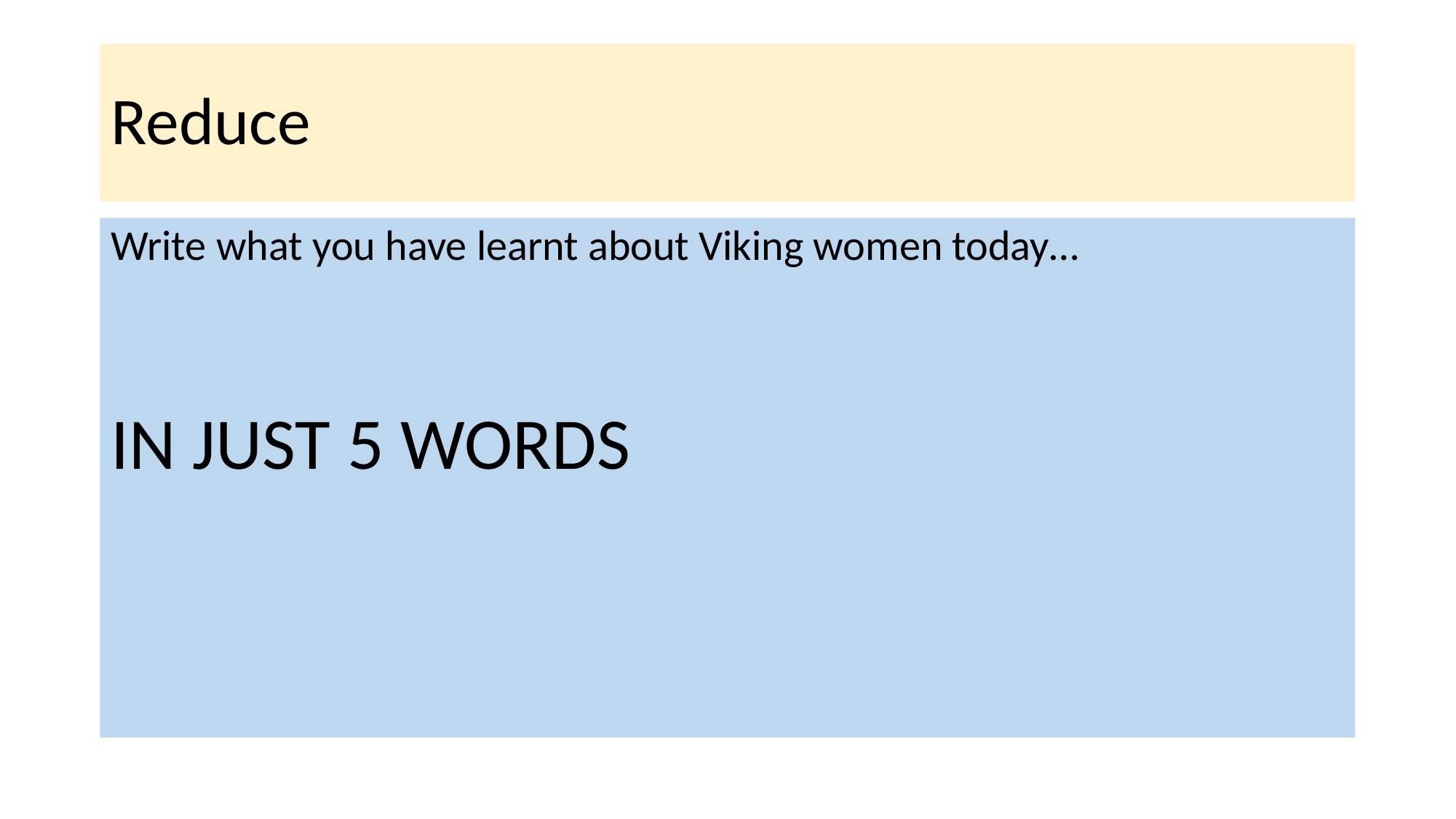

# Reduce
Write what you have learnt about Viking women today…

IN JUST 5 WORDS